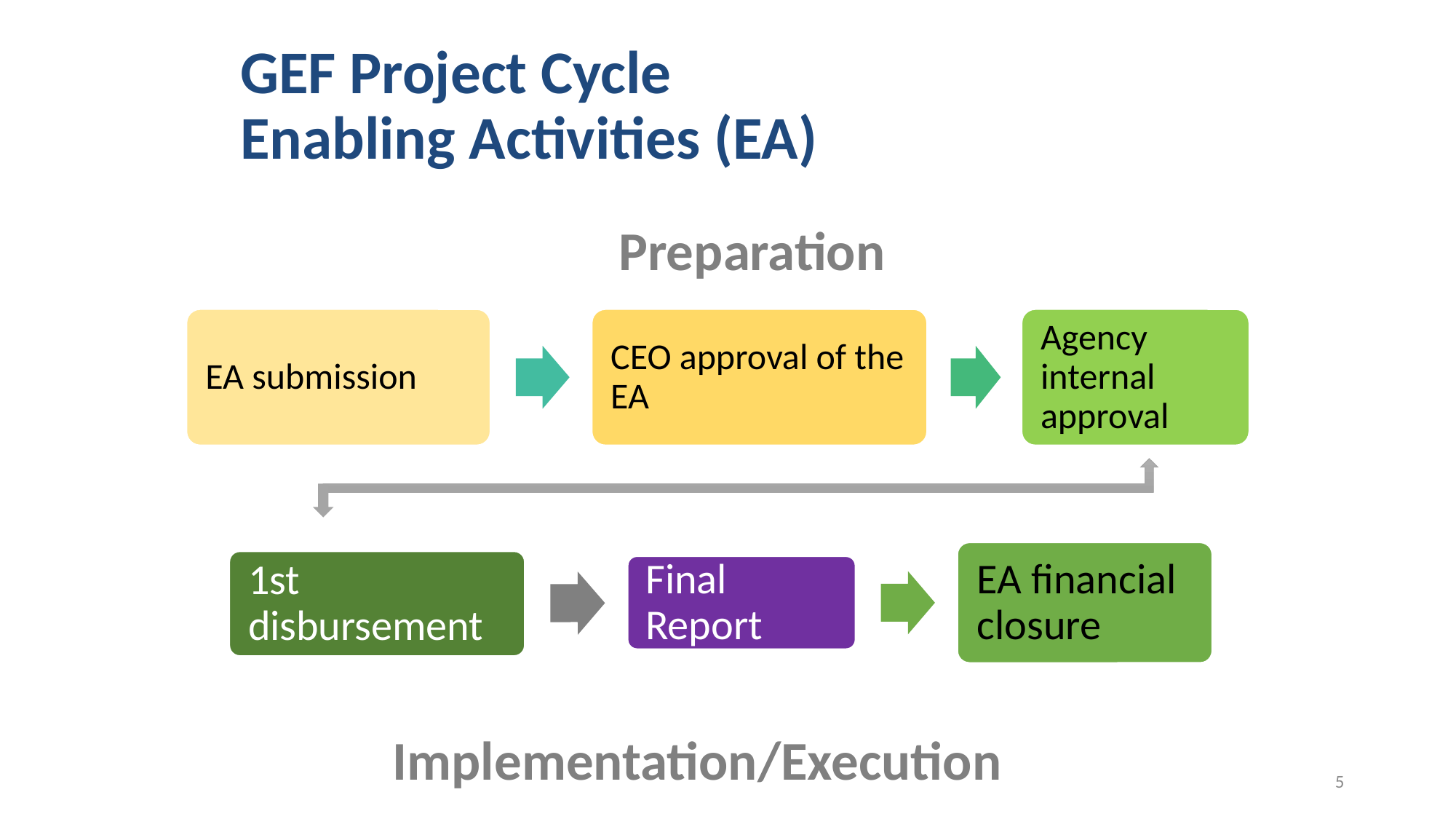

# GEF Project Cycle Enabling Activities (EA)
Preparation
EA submission

CEO approval of the EA

Agency internal approval

1st disbursement

Final Report

EA financial closure
Implementation/Execution
5